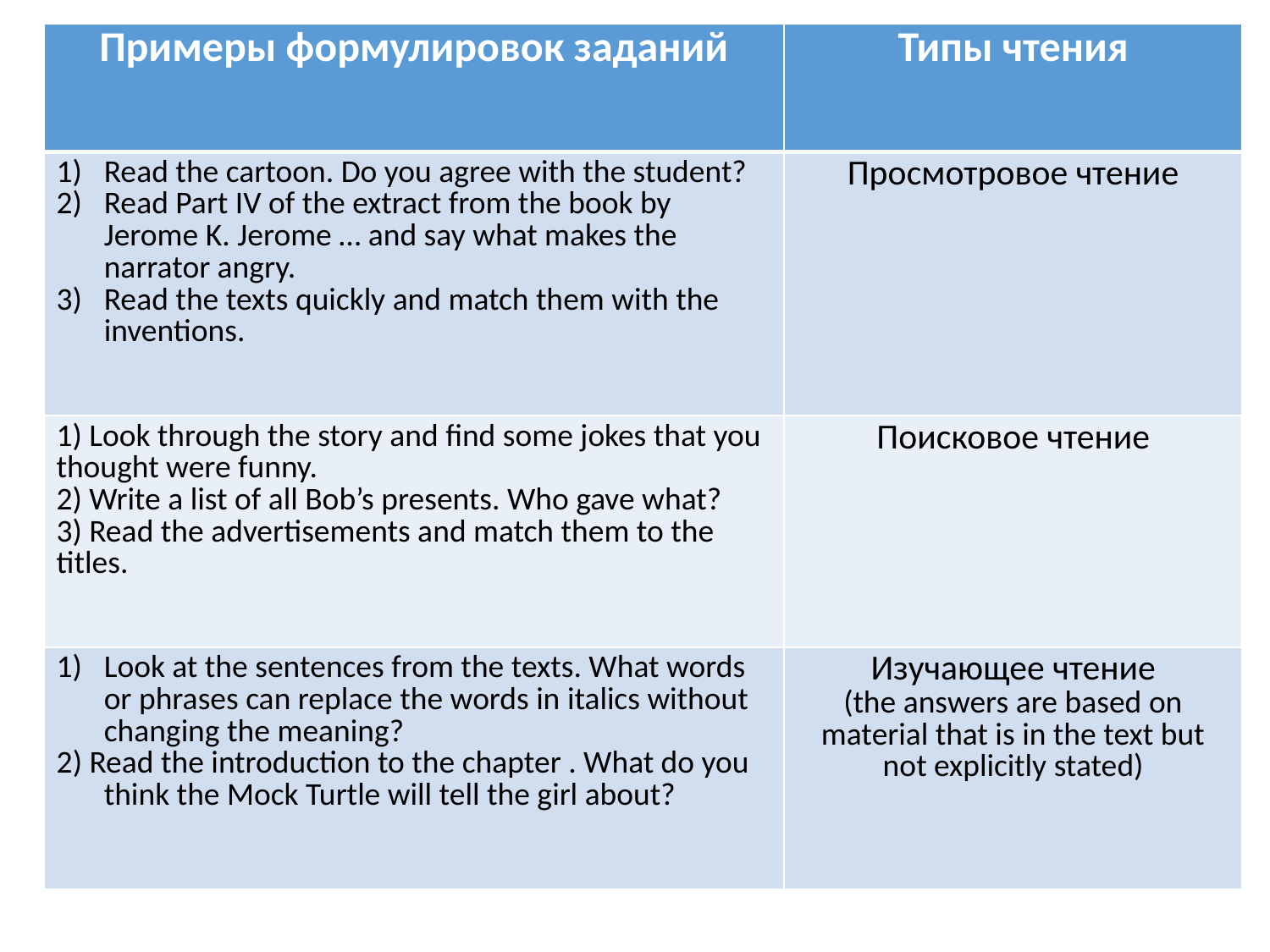

| Примеры формулировок заданий | Типы чтения |
| --- | --- |
| Read the cartoon. Do you agree with the student? Read Part IV of the extract from the book by Jerome K. Jerome … and say what makes the narrator angry. Read the texts quickly and match them with the inventions. | Просмотровое чтение |
| 1) Look through the story and find some jokes that you thought were funny. 2) Write a list of all Bob’s presents. Who gave what? 3) Read the advertisements and match them to the titles. | Поисковое чтение |
| Look at the sentences from the texts. What words or phrases can replace the words in italics without changing the meaning? 2) Read the introduction to the chapter . What do you think the Mock Turtle will tell the girl about? | Изучающее чтение (the answers are based on material that is in the text but not explicitly stated) |